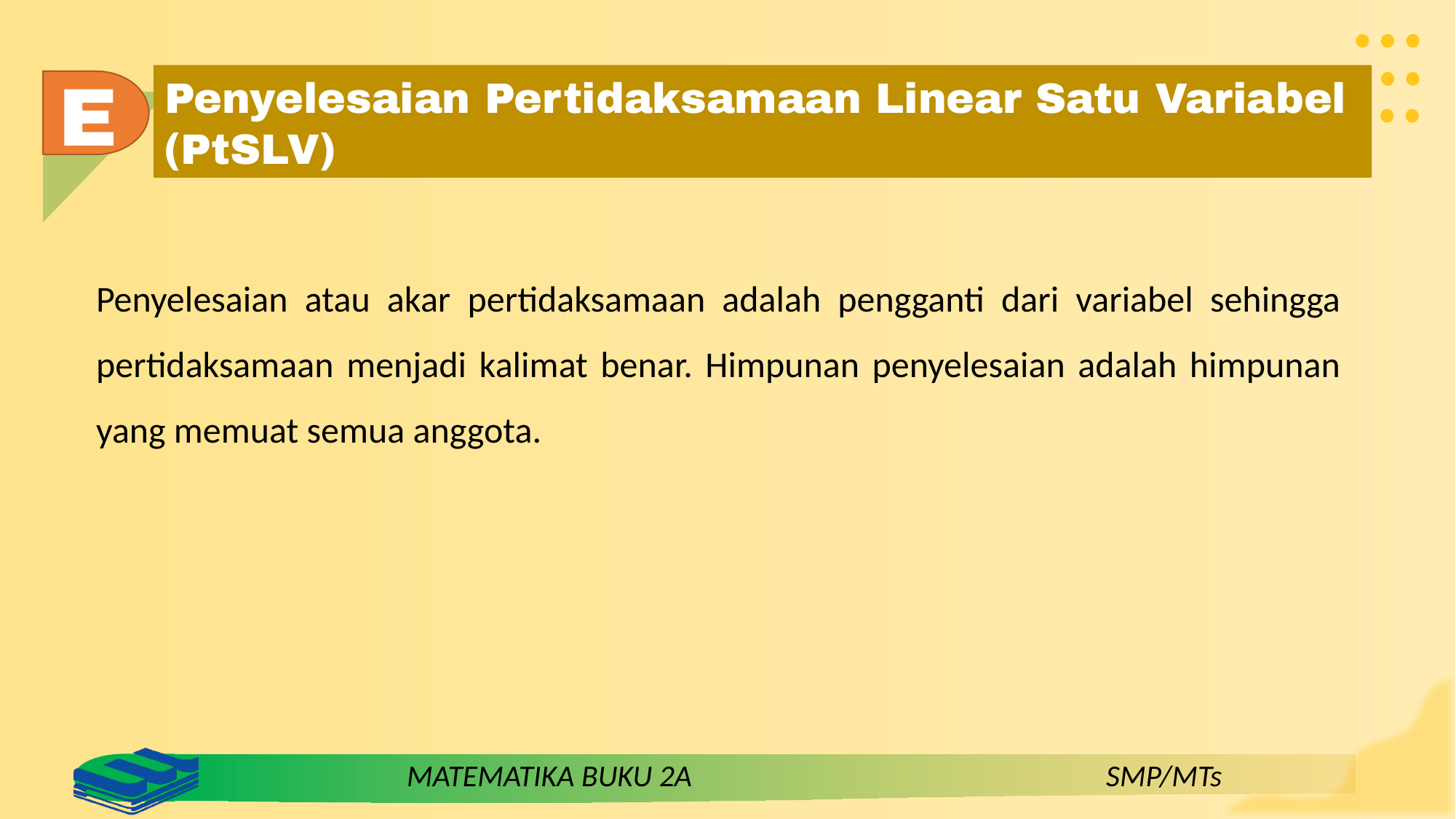

Penyelesaian Pertidaksamaan Linear Satu Variabel
(PtSLV)
E

Penyelesaian atau akar pertidaksamaan adalah pengganti dari variabel sehingga pertidaksamaan menjadi kalimat benar. Himpunan penyelesaian adalah himpunan yang memuat semua anggota.